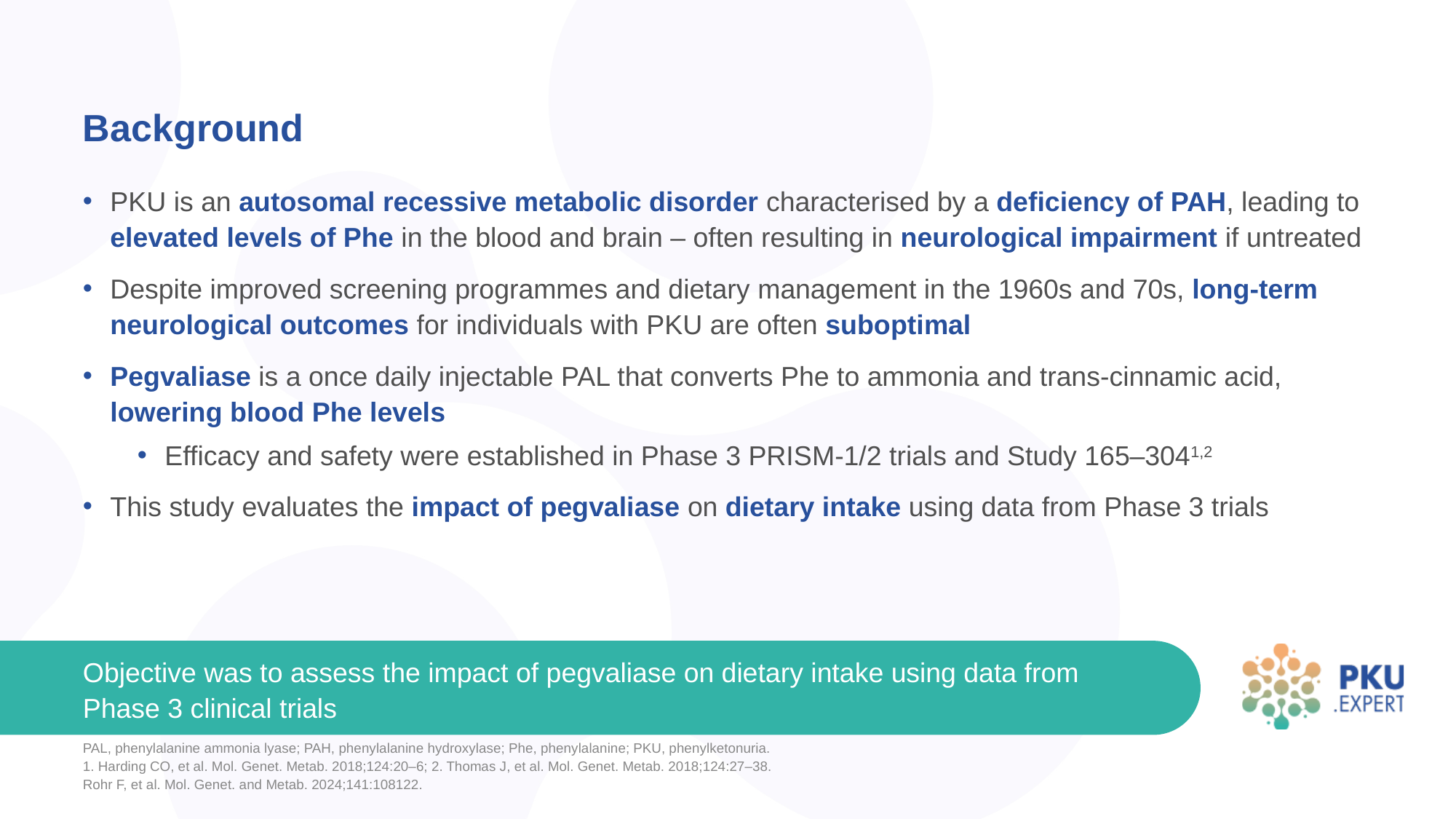

# Background
PKU is an autosomal recessive metabolic disorder characterised by a deficiency of PAH, leading to elevated levels of Phe in the blood and brain – often resulting in neurological impairment if untreated
Despite improved screening programmes and dietary management in the 1960s and 70s, long-term neurological outcomes for individuals with PKU are often suboptimal
Pegvaliase is a once daily injectable PAL that converts Phe to ammonia and trans-cinnamic acid, lowering blood Phe levels
Efficacy and safety were established in Phase 3 PRISM-1/2 trials and Study 165–3041,2
This study evaluates the impact of pegvaliase on dietary intake using data from Phase 3 trials

Objective was to assess the impact of pegvaliase on dietary intake using data from Phase 3 clinical trials
PAL, phenylalanine ammonia lyase; PAH, phenylalanine hydroxylase; Phe, phenylalanine; PKU, phenylketonuria.
1. Harding CO, et al. Mol. Genet. Metab. 2018;124:20–6; 2. Thomas J, et al. Mol. Genet. Metab. 2018;124:27–38.
Rohr F, et al. Mol. Genet. and Metab. 2024;141:108122.